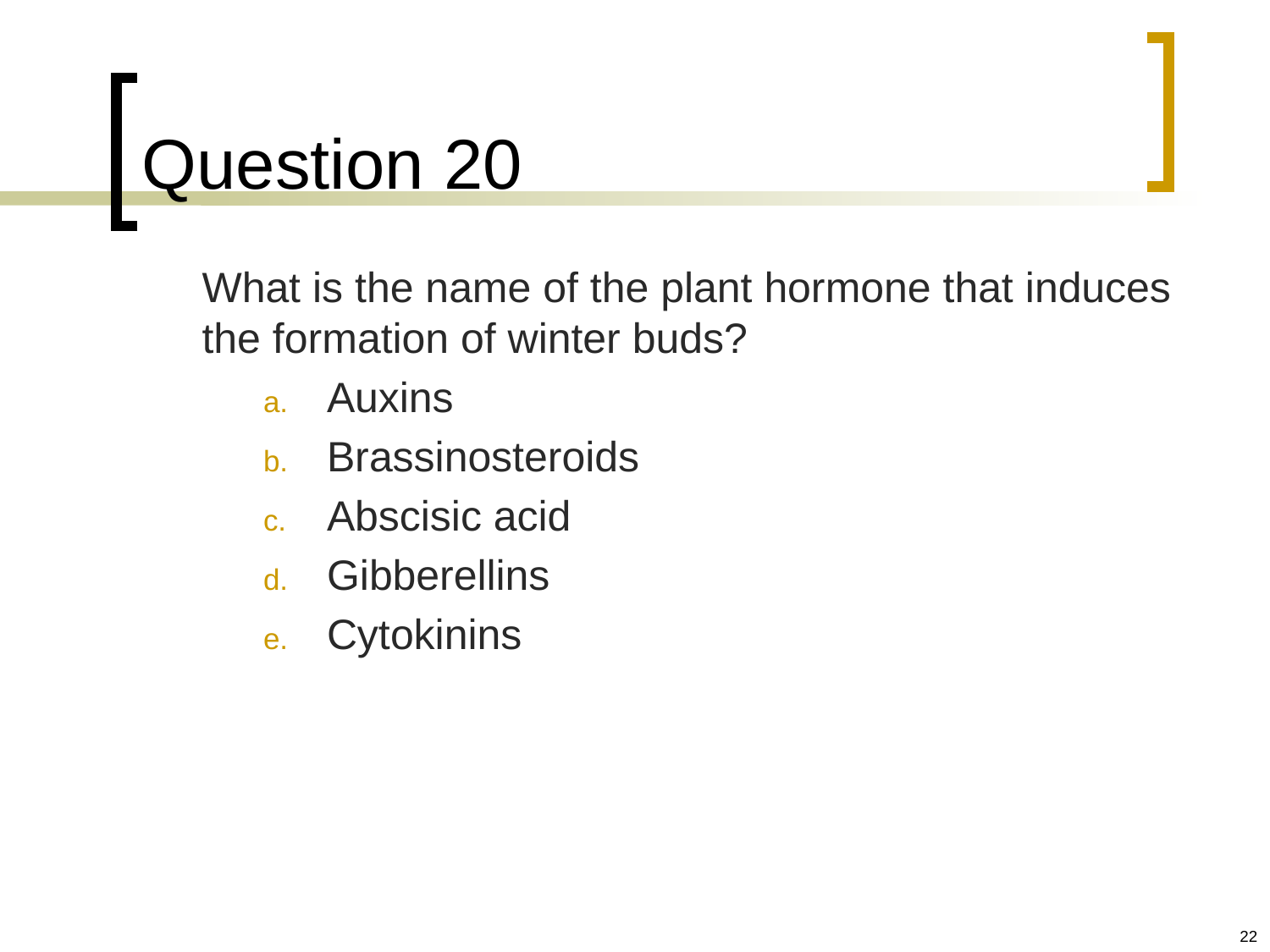

# Question 20
	What is the name of the plant hormone that induces the formation of winter buds?
Auxins
Brassinosteroids
Abscisic acid
Gibberellins
Cytokinins